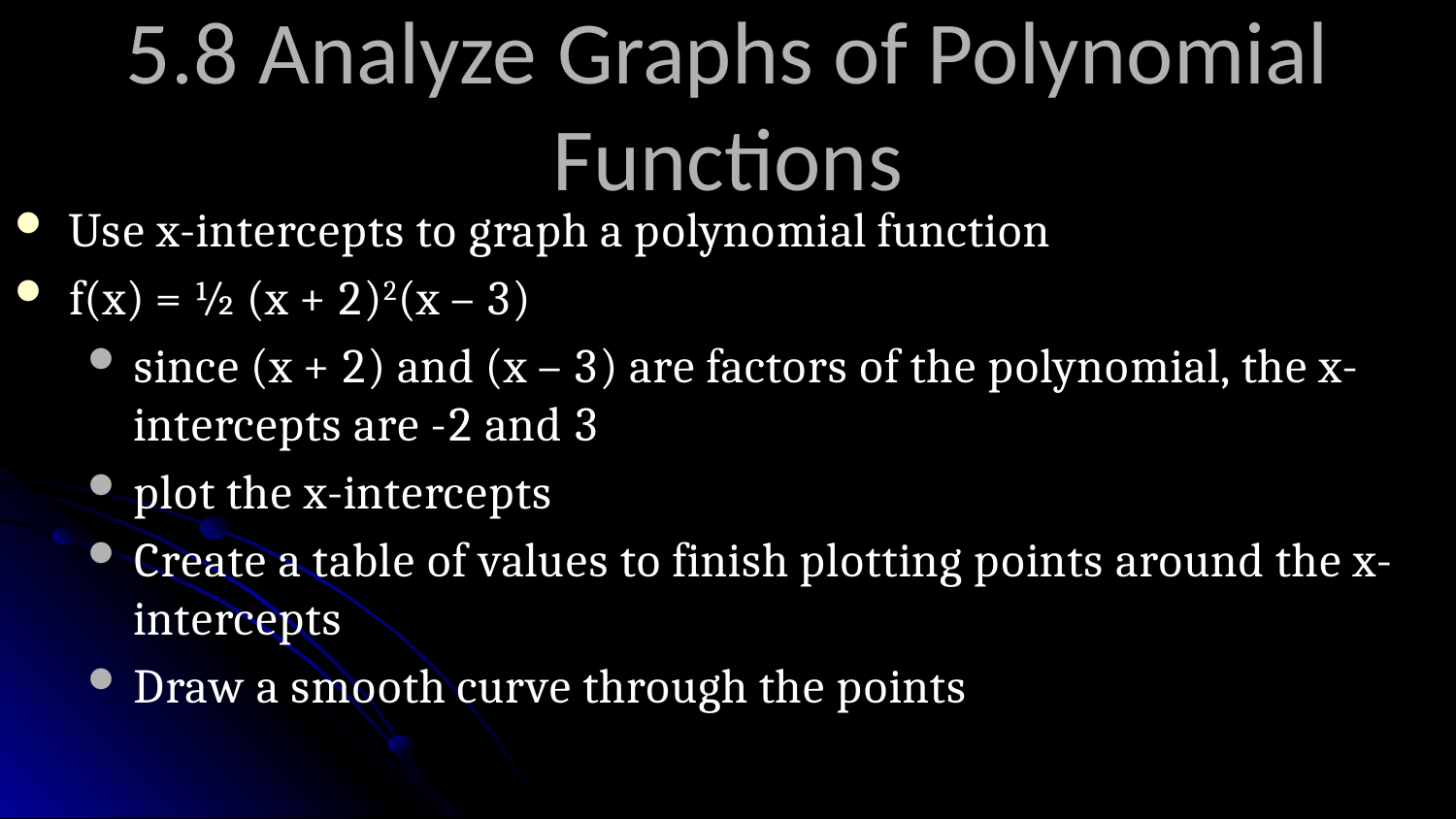

# 5.8 Analyze Graphs of Polynomial Functions
Use x-intercepts to graph a polynomial function
f(x) = ½ (x + 2)2(x – 3)
since (x + 2) and (x – 3) are factors of the polynomial, the x-intercepts are -2 and 3
plot the x-intercepts
Create a table of values to finish plotting points around the x-intercepts
Draw a smooth curve through the points